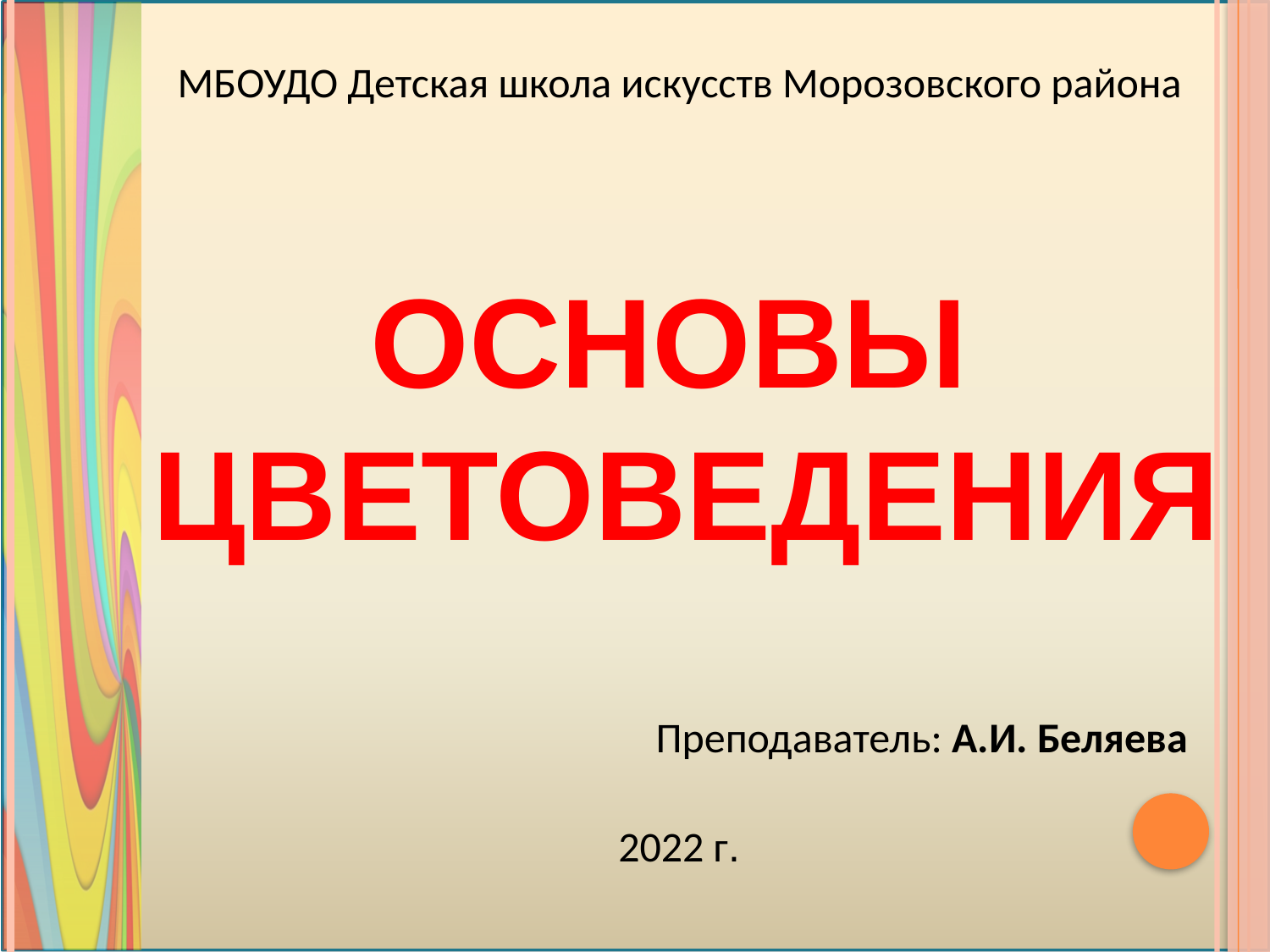

МБОУДО Детская школа искусств Морозовского района

ОСНОВЫ
 ЦВЕТОВЕДЕНИЯ
Преподаватель: А.И. Беляева
2022 г.